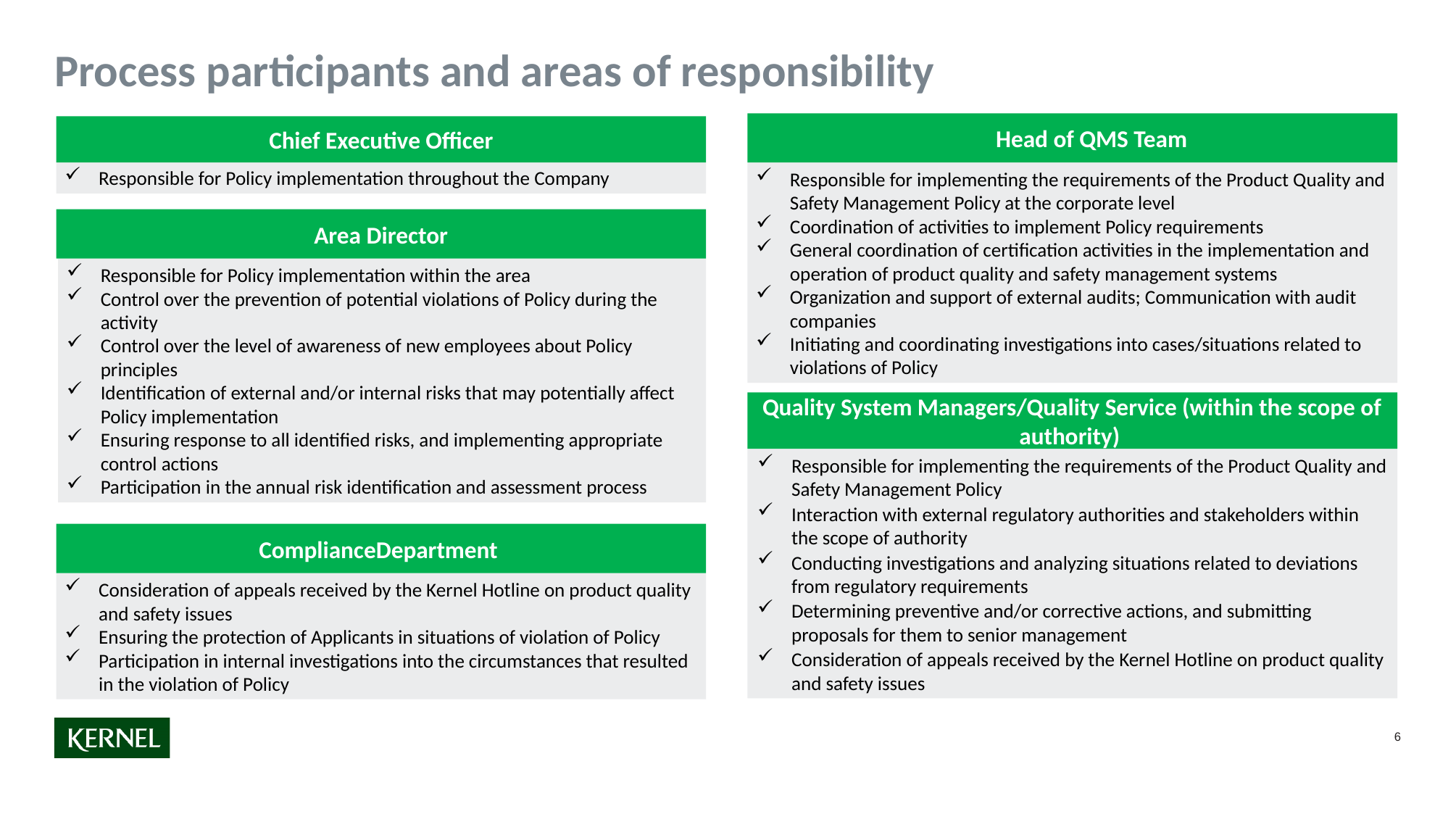

Process participants and areas of responsibility
Head of QMS Team
Chief Executive Officer
Responsible for Policy implementation throughout the Company
Responsible for implementing the requirements of the Product Quality and Safety Management Policy at the corporate level
Coordination of activities to implement Policy requirements
General coordination of certification activities in the implementation and operation of product quality and safety management systems
Organization and support of external audits; Communication with audit companies
Initiating and coordinating investigations into cases/situations related to violations of Policy
Area Director
Responsible for Policy implementation within the area
Control over the prevention of potential violations of Policy during the activity
Control over the level of awareness of new employees about Policy principles
Identification of external and/or internal risks that may potentially affect Policy implementation
Ensuring response to all identified risks, and implementing appropriate control actions
Participation in the annual risk identification and assessment process
Quality System Managers/Quality Service (within the scope of authority)
Responsible for implementing the requirements of the Product Quality and Safety Management Policy
Interaction with external regulatory authorities and stakeholders within the scope of authority
Conducting investigations and analyzing situations related to deviations from regulatory requirements
Determining preventive and/or corrective actions, and submitting proposals for them to senior management
Consideration of appeals received by the Kernel Hotline on product quality and safety issues
Compliance​Department
Consideration of appeals received by the Kernel Hotline on product quality and safety issues
Ensuring the protection of Applicants in situations of violation of Policy
Participation in internal investigations into the circumstances that resulted in the violation of Policy
6